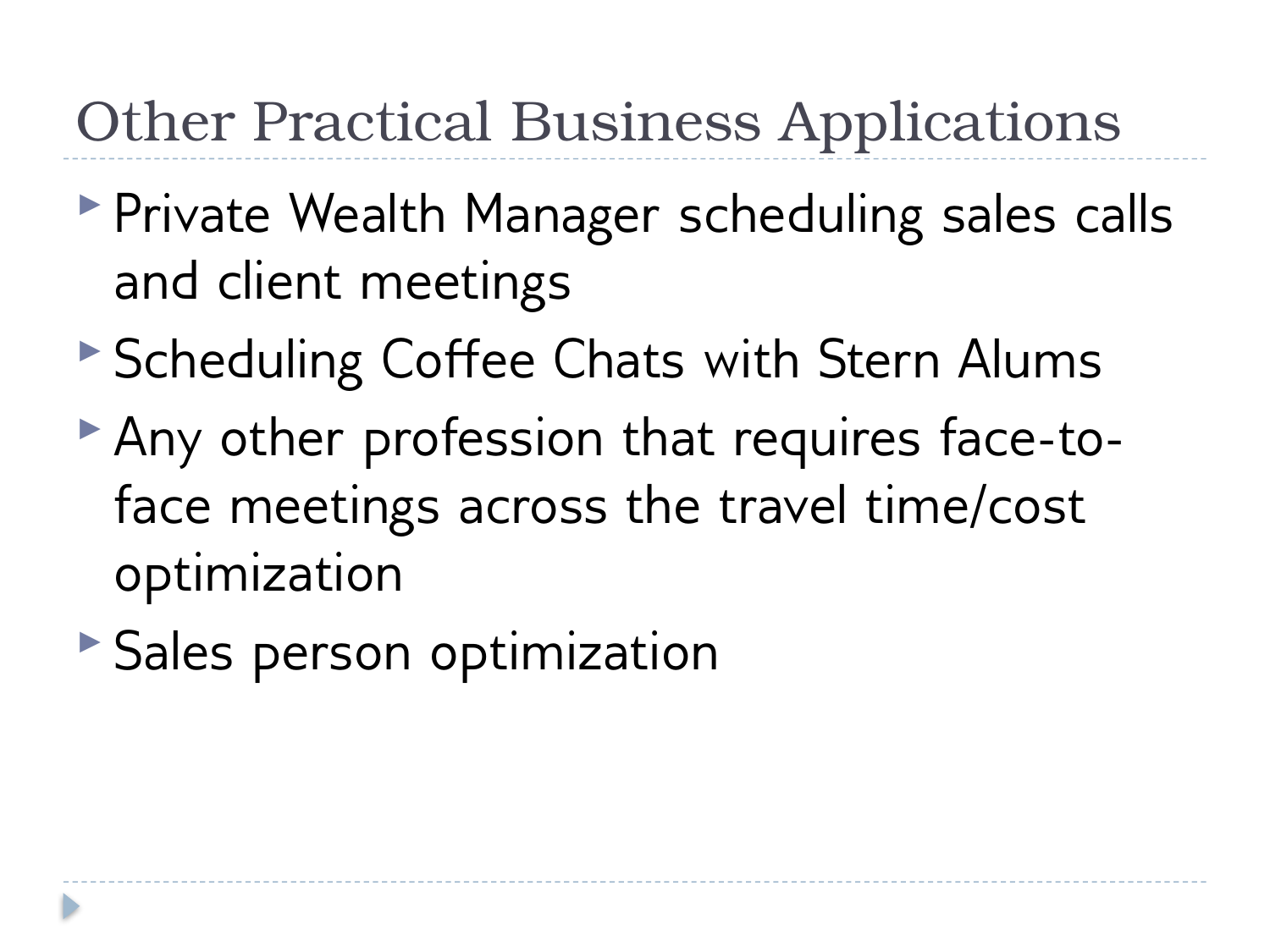

# Other Practical Business Applications
Private Wealth Manager scheduling sales calls and client meetings
Scheduling Coffee Chats with Stern Alums
Any other profession that requires face-to-face meetings across the travel time/cost optimization
Sales person optimization